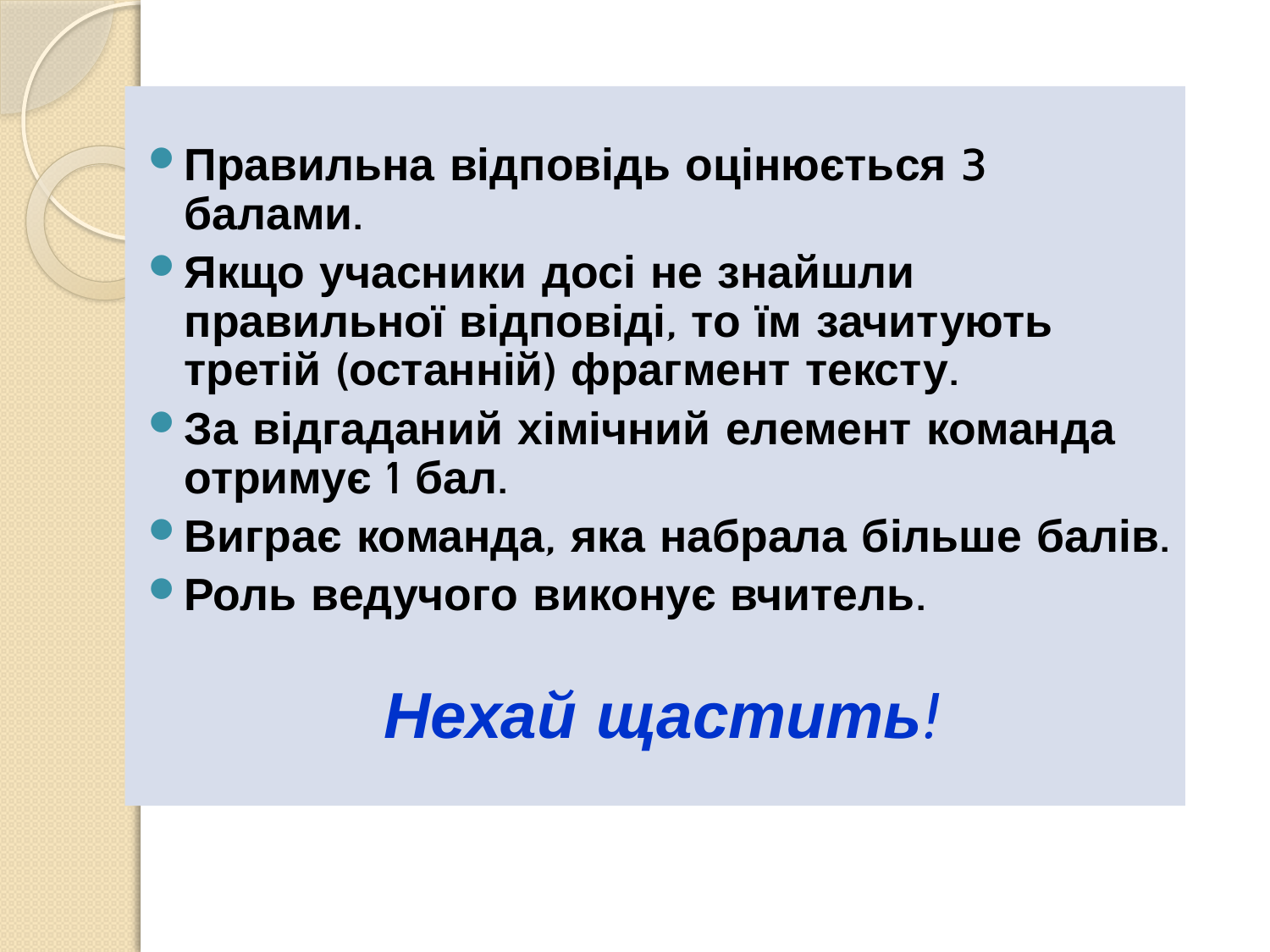

#

Правильна відповідь оцінюється 3 балами.
Якщо учасники досі не знайшли правильної відповіді, то їм зачитують третій (останній) фрагмент тексту.
За відгаданий хімічний елемент команда отримує 1 бал.
Виграє команда, яка набрала більше балів.
Роль ведучого виконує вчитель.

Нехай щастить!